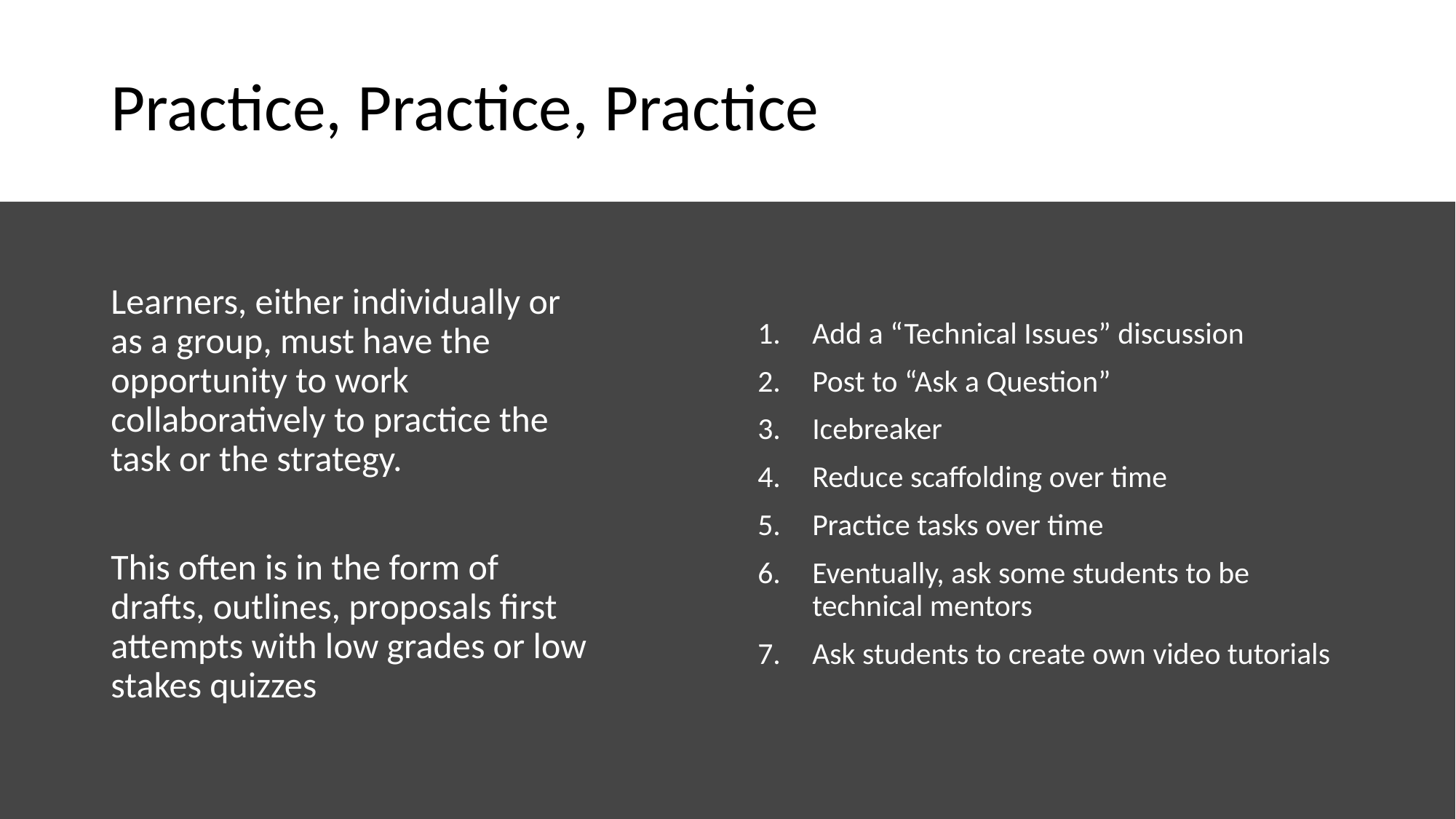

# Practice, Practice, Practice

Learners, either individually or as a group, must have the opportunity to work collaboratively to practice the task or the strategy.

This often is in the form of drafts, outlines, proposals first attempts with low grades or low stakes quizzes
Add a “Technical Issues” discussion
Post to “Ask a Question”
Icebreaker
Reduce scaffolding over time
Practice tasks over time
Eventually, ask some students to be technical mentors
Ask students to create own video tutorials